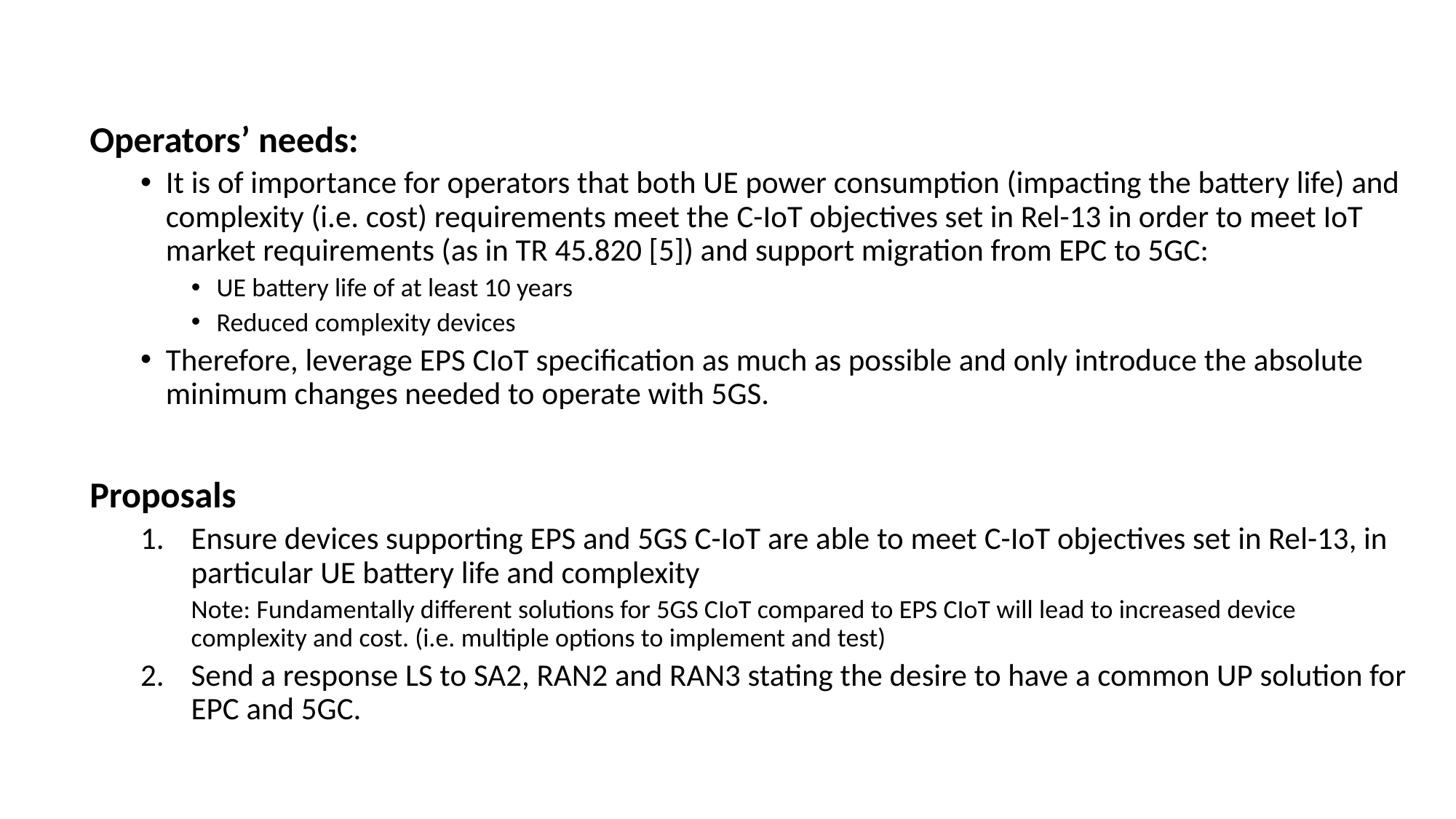

Operators’ needs:
It is of importance for operators that both UE power consumption (impacting the battery life) and complexity (i.e. cost) requirements meet the C-IoT objectives set in Rel-13 in order to meet IoT market requirements (as in TR 45.820 [5]) and support migration from EPC to 5GC:
UE battery life of at least 10 years
Reduced complexity devices
Therefore, leverage EPS CIoT specification as much as possible and only introduce the absolute minimum changes needed to operate with 5GS.

Proposals
Ensure devices supporting EPS and 5GS C-IoT are able to meet C-IoT objectives set in Rel-13, in particular UE battery life and complexity
Note: Fundamentally different solutions for 5GS CIoT compared to EPS CIoT will lead to increased device complexity and cost. (i.e. multiple options to implement and test)
Send a response LS to SA2, RAN2 and RAN3 stating the desire to have a common UP solution for EPC and 5GC.